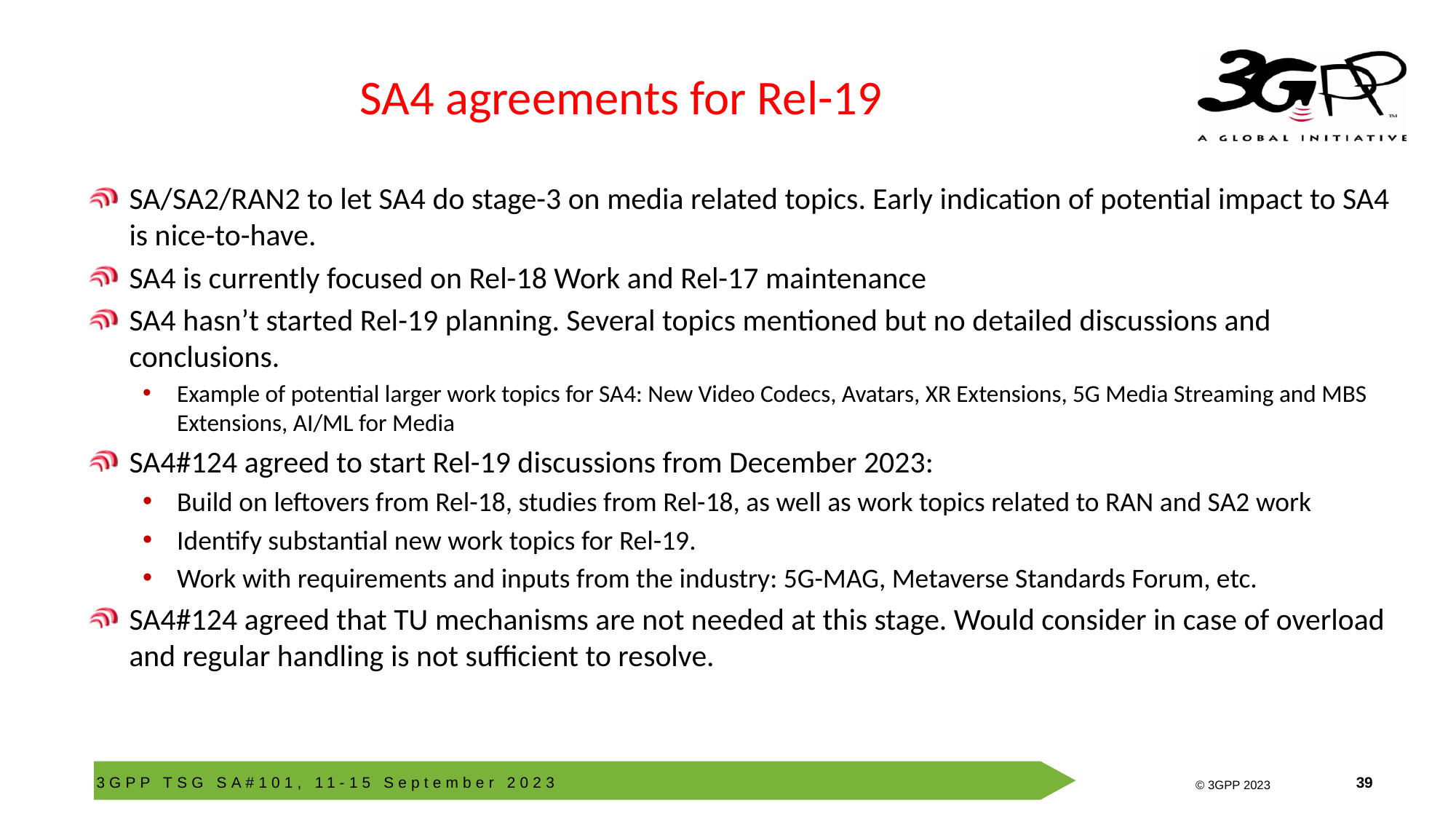

# SA4 agreements for Rel-19
SA/SA2/RAN2 to let SA4 do stage-3 on media related topics. Early indication of potential impact to SA4 is nice-to-have.
SA4 is currently focused on Rel-18 Work and Rel-17 maintenance
SA4 hasn’t started Rel-19 planning. Several topics mentioned but no detailed discussions and conclusions.
Example of potential larger work topics for SA4: New Video Codecs, Avatars, XR Extensions, 5G Media Streaming and MBS Extensions, AI/ML for Media
SA4#124 agreed to start Rel-19 discussions from December 2023:
Build on leftovers from Rel-18, studies from Rel-18, as well as work topics related to RAN and SA2 work
Identify substantial new work topics for Rel-19.
Work with requirements and inputs from the industry: 5G-MAG, Metaverse Standards Forum, etc.
SA4#124 agreed that TU mechanisms are not needed at this stage. Would consider in case of overload and regular handling is not sufficient to resolve.